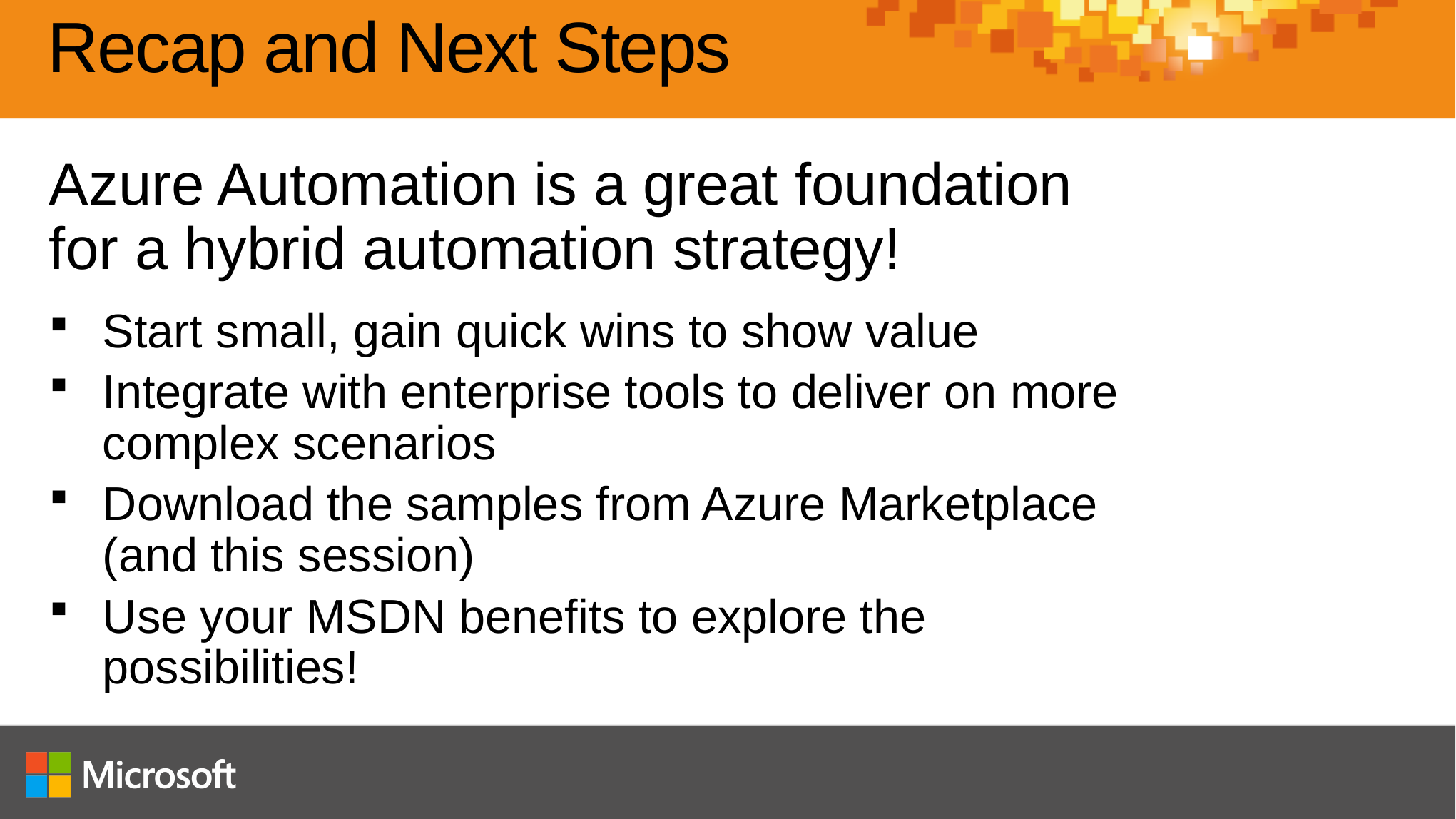

# Recap and Next Steps
Azure Automation is a great foundation for a hybrid automation strategy!

Start small, gain quick wins to show value
Integrate with enterprise tools to deliver on more complex scenarios
Download the samples from Azure Marketplace (and this session)
Use your MSDN benefits to explore the possibilities!